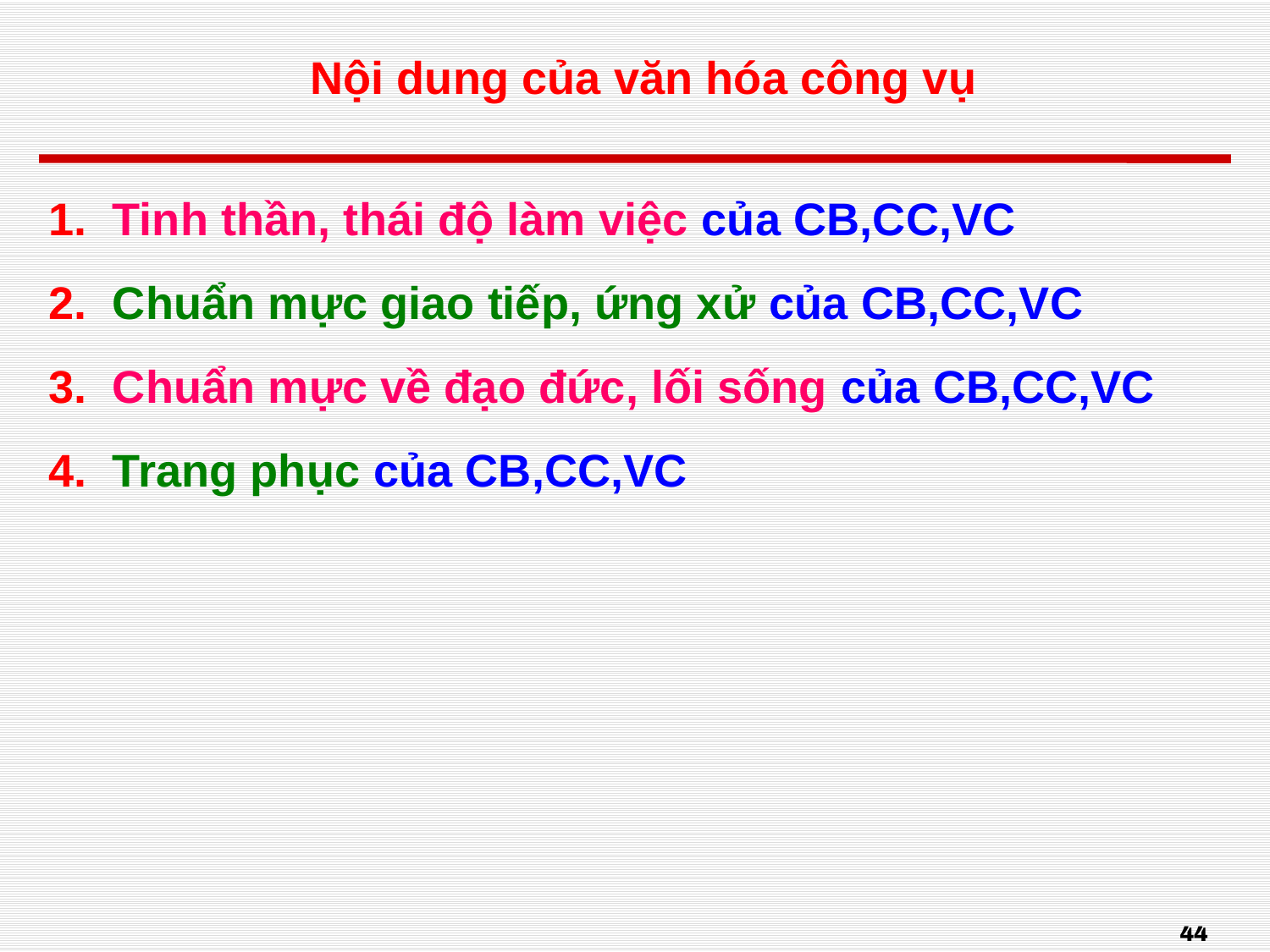

# Nội dung của văn hóa công vụ
Tinh thần, thái độ làm việc của CB,CC,VC
Chuẩn mực giao tiếp, ứng xử của CB,CC,VC
Chuẩn mực về đạo đức, lối sống của CB,CC,VC
Trang phục của CB,CC,VC